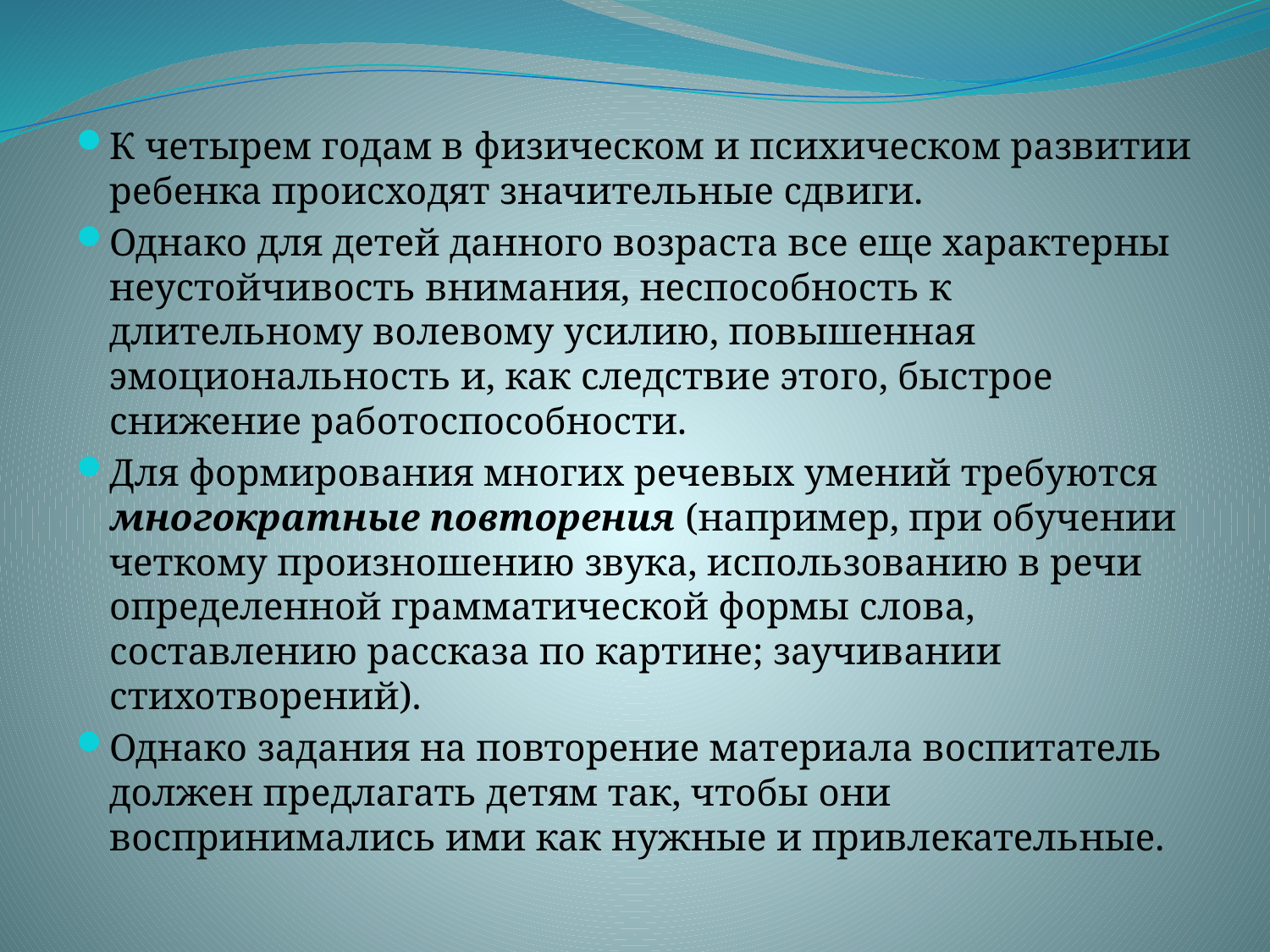

#
К четырем годам в физическом и психическом развитии ребенка происходят значительные сдвиги.
Однако для детей данного возраста все еще характерны неустойчивость внимания, неспособность к длительному волевому усилию, повышенная эмоциональность и, как следствие этого, быстрое снижение работоспособности.
Для формирования многих речевых умений требуются многократные повторения (например, при обучении четкому произношению звука, использованию в речи определенной грамматической формы слова, составлению рассказа по картине; заучивании стихотворений).
Однако задания на повторение материала воспитатель должен предлагать детям так, чтобы они воспринимались ими как нужные и привлекательные.